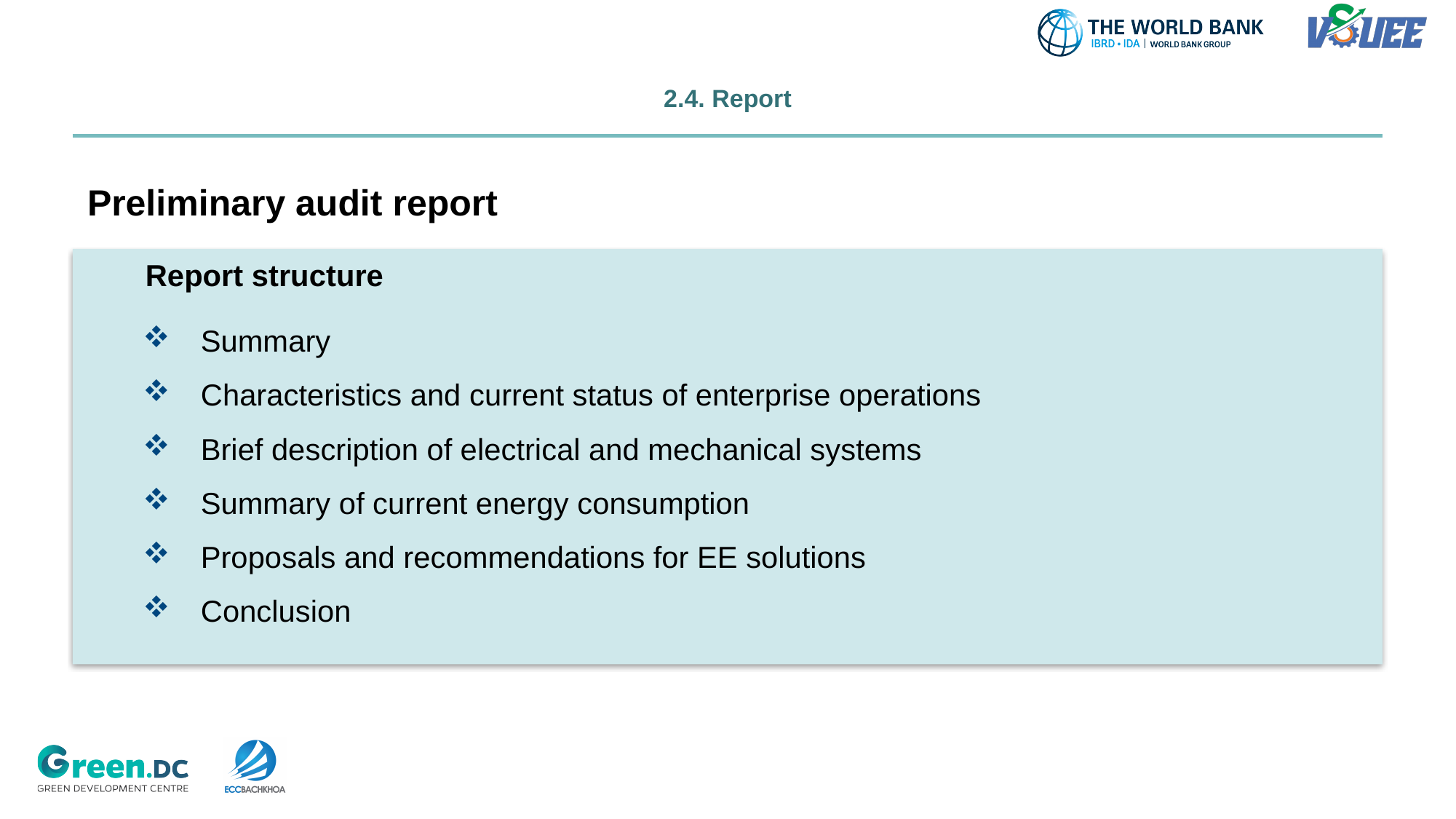

# 2.4. Report
Preliminary audit report
Report structure
Summary
Characteristics and current status of enterprise operations
Brief description of electrical and mechanical systems
Summary of current energy consumption
Proposals and recommendations for EE solutions
Conclusion